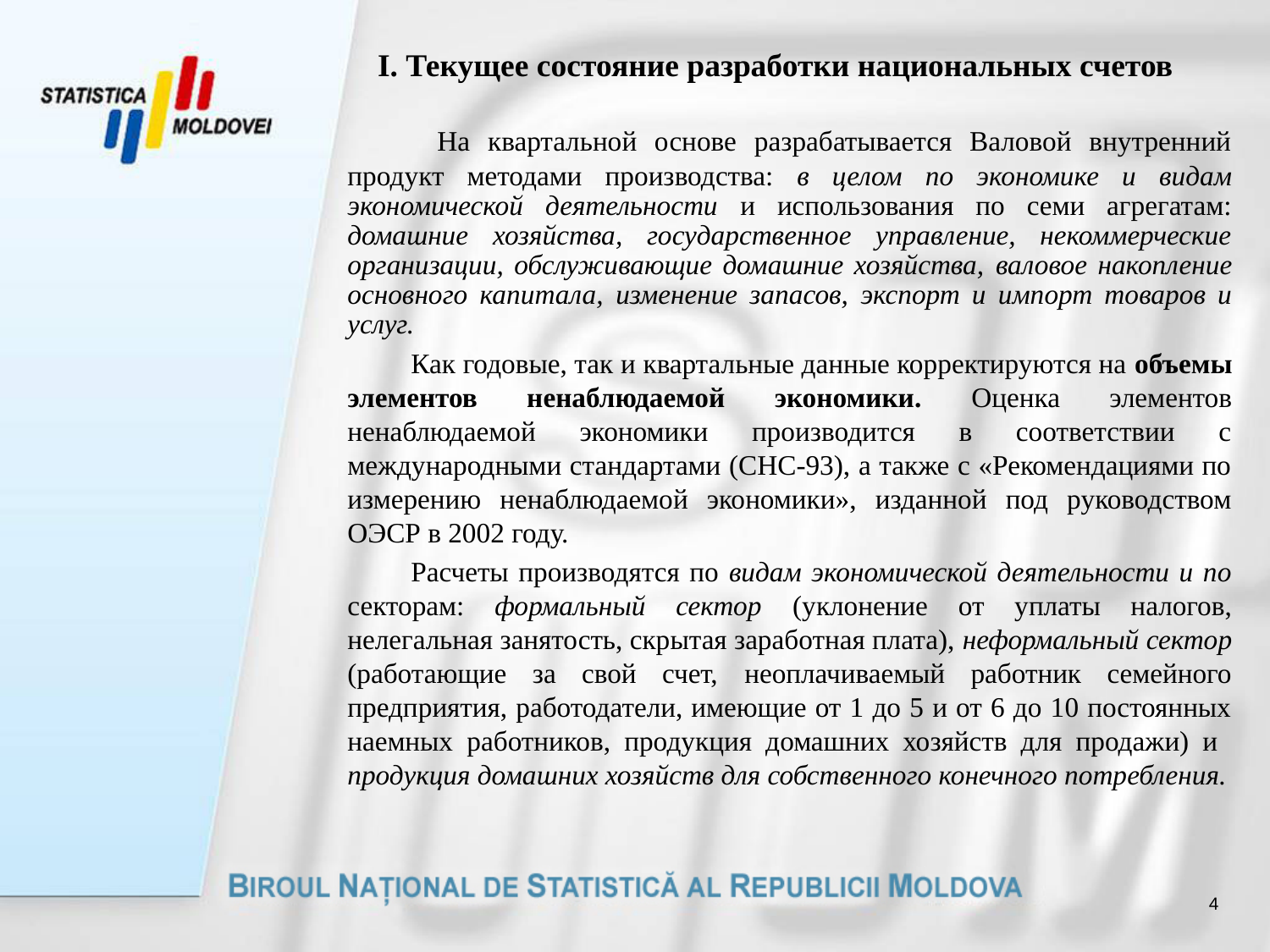

# I. Текущее состояние разработки национальных счетов
 На квартальной основе разрабатывается Валовой внутренний продукт методами производства: в целом по экономике и видам экономической деятельности и использования по семи агрегатам: домашние хозяйства, государственное управление, некоммерческие организации, обслуживающие домашние хозяйства, валовое накопление основного капитала, изменение запасов, экспорт и импорт товаров и услуг.
Как годовые, так и квартальные данные корректируются на объемы элементов ненаблюдаемой экономики. Оценка элементов ненаблюдаемой экономики производится в соответствии с международными стандартами (СНС-93), а также с «Рекомендациями по измерению ненаблюдаемой экономики», изданной под руководством ОЭСР в 2002 году.
Расчеты производятся по видам экономической деятельности и по секторам: формальный сектор (уклонение от уплаты налогов, нелегальная занятость, скрытая заработная плата), неформальный сектор (работающие за свой счет, неоплачиваемый работник семейного предприятия, работодатели, имеющие от 1 до 5 и от 6 до 10 постоянных наемных работников, продукция домашних хозяйств для продажи) и  продукция домашних хозяйств для собственного конечного потребления.

4